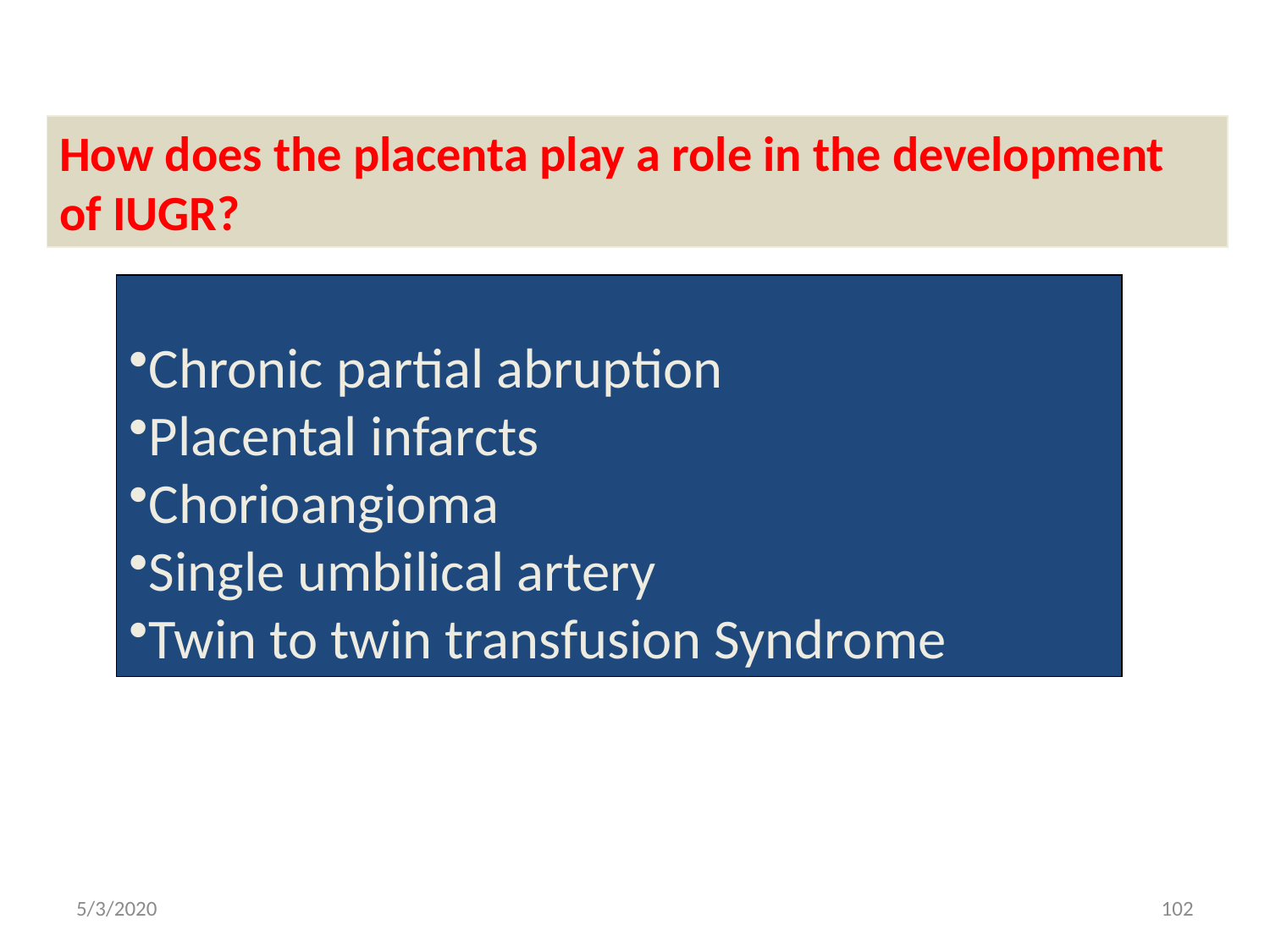

How does the placenta play a role in the development of IUGR?

Chronic partial abruption
Placental infarcts
Chorioangioma
Single umbilical artery
Twin to twin transfusion Syndrome
5/3/2020
102